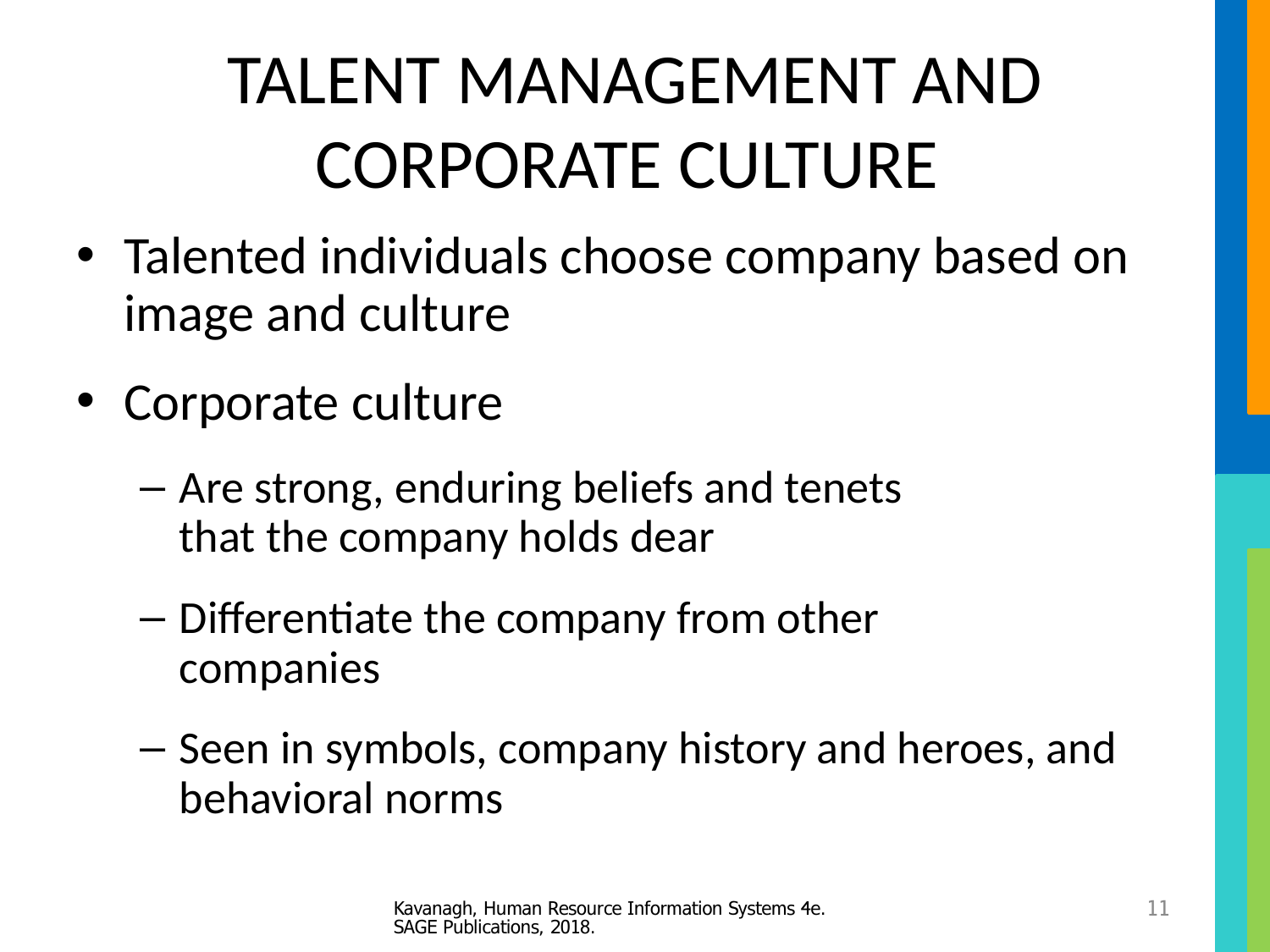

# TALENT MANAGEMENT AND CORPORATE CULTURE
Talented individuals choose company based on image and culture
Corporate culture
Are strong, enduring beliefs and tenets
that the company holds dear
Differentiate the company from other
companies
Seen in symbols, company history and heroes, and behavioral norms
Kavanagh, Human Resource Information Systems 4e. SAGE Publications, 2018.
11